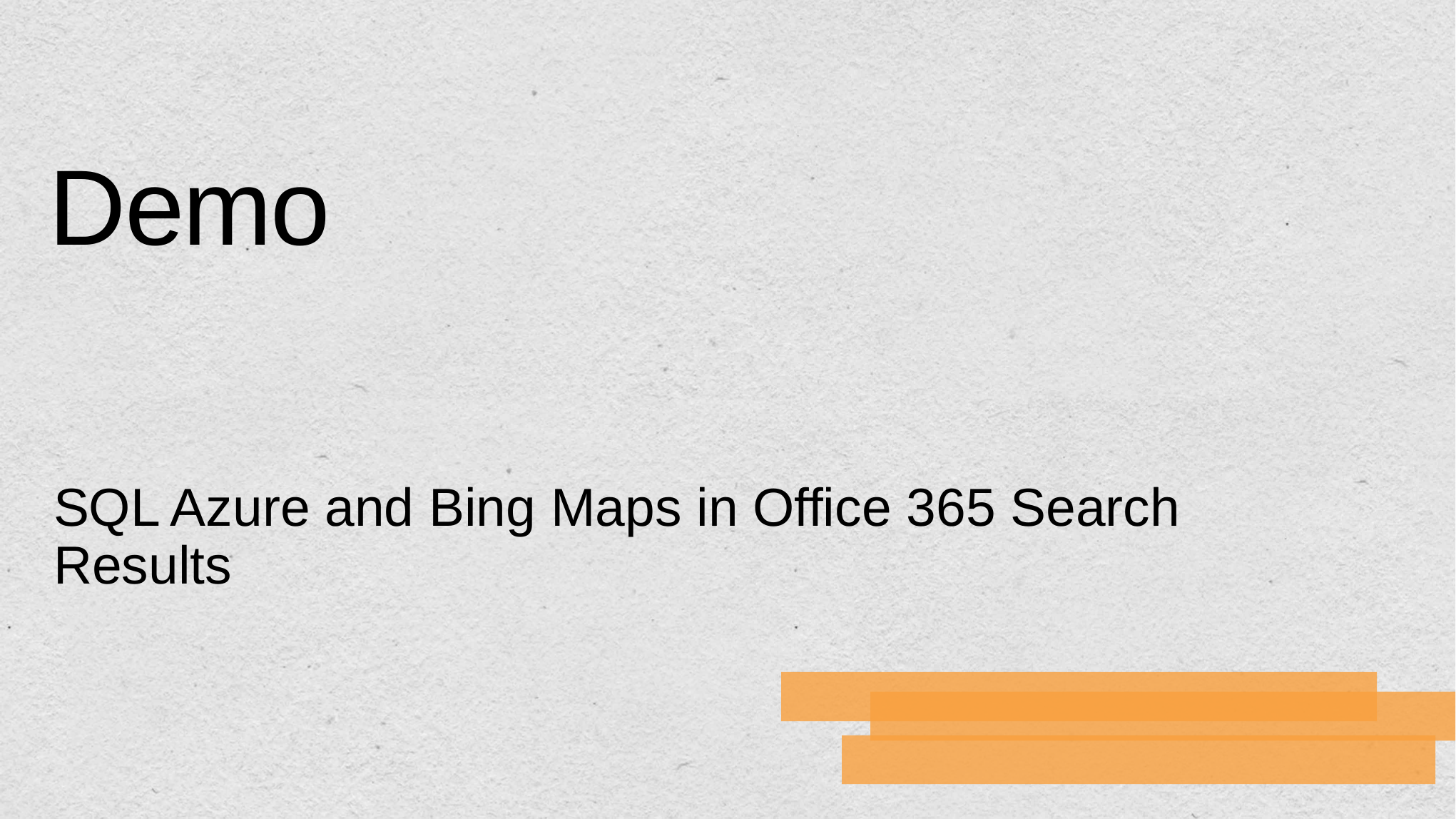

# Demo
SQL Azure and Bing Maps in Office 365 Search Results